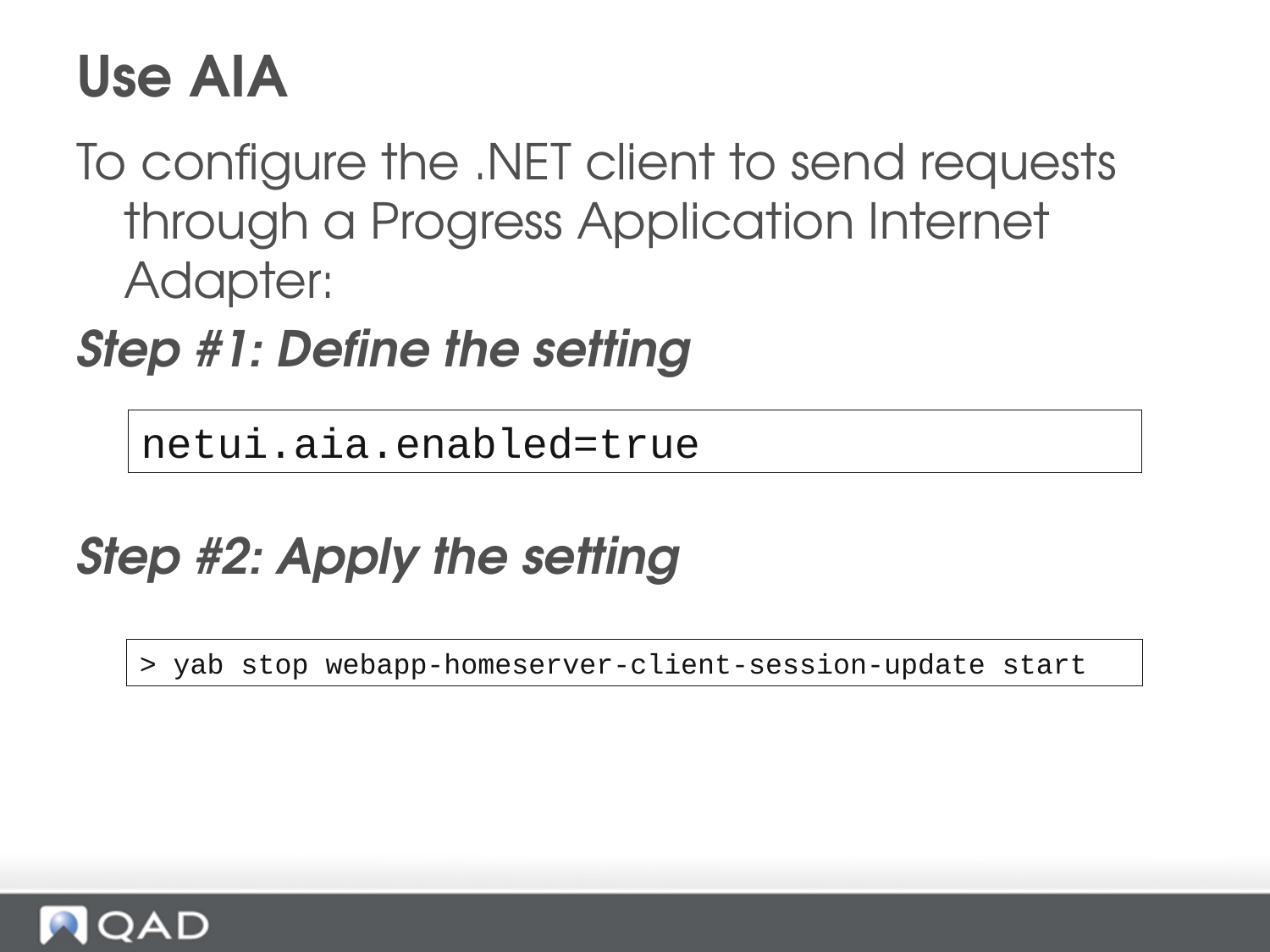

# Use AIA
To configure the .NET client to send requests through a Progress Application Internet Adapter:
Step #1: Define the setting

Step #2: Apply the setting
netui.aia.enabled=true
> yab stop webapp-homeserver-client-session-update start